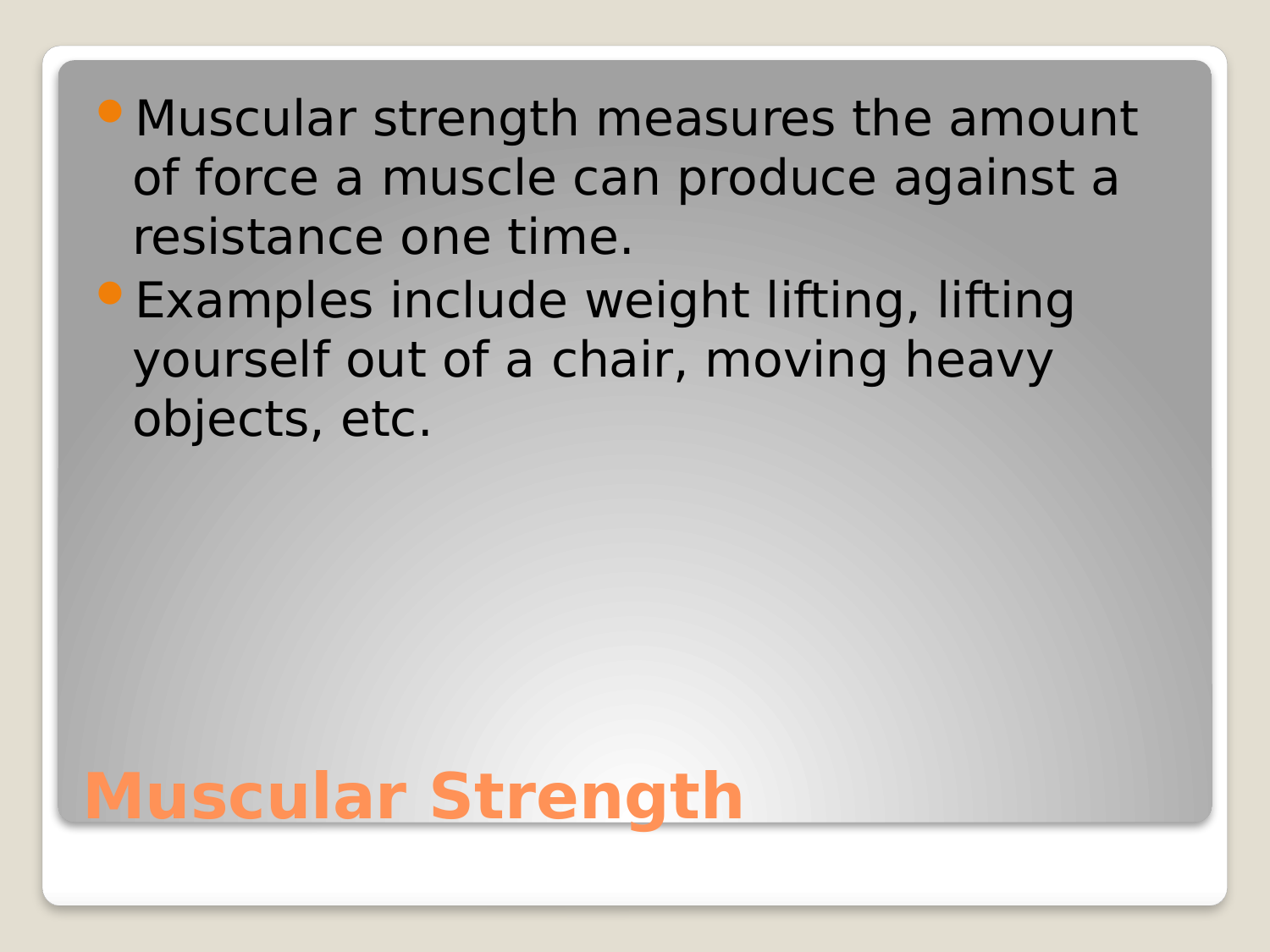

Muscular strength measures the amount of force a muscle can produce against a resistance one time.
Examples include weight lifting, lifting yourself out of a chair, moving heavy objects, etc.

# Muscular Strength